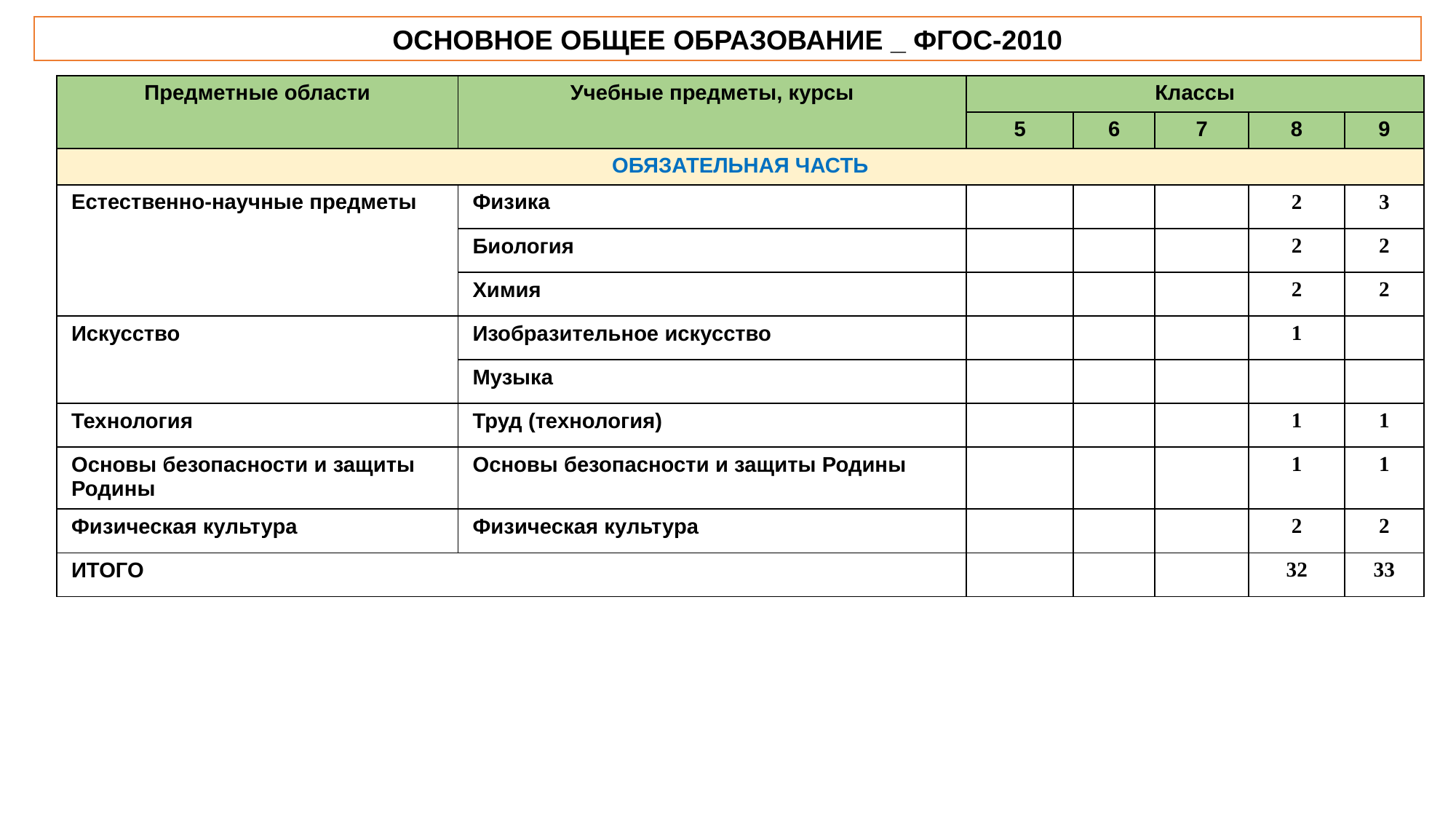

ОСНОВНОЕ ОБЩЕЕ ОБРАЗОВАНИЕ _ ФГОС-2010
| Предметные области | Учебные предметы, курсы | Классы |  |  |  |  |
| --- | --- | --- | --- | --- | --- | --- |
|  |  | 5 | 6 | 7 | 8 | 9 |
| ОБЯЗАТЕЛЬНАЯ ЧАСТЬ |  |  |  |  |  |  |
| Естественно-научные предметы | Физика |  |  |  | 2 | 3 |
|  | Биология |  |  |  | 2 | 2 |
|  | Химия |  |  |  | 2 | 2 |
| Искусство | Изобразительное искусство |  |  |  | 1 |  |
|  | Музыка |  |  |  |  |  |
| Технология | Труд (технология) |  |  |  | 1 | 1 |
| Основы безопасности и защиты Родины | Основы безопасности и защиты Родины |  |  |  | 1 | 1 |
| Физическая культура | Физическая культура |  |  |  | 2 | 2 |
| ИТОГО |  |  |  |  | 32 | 33 |